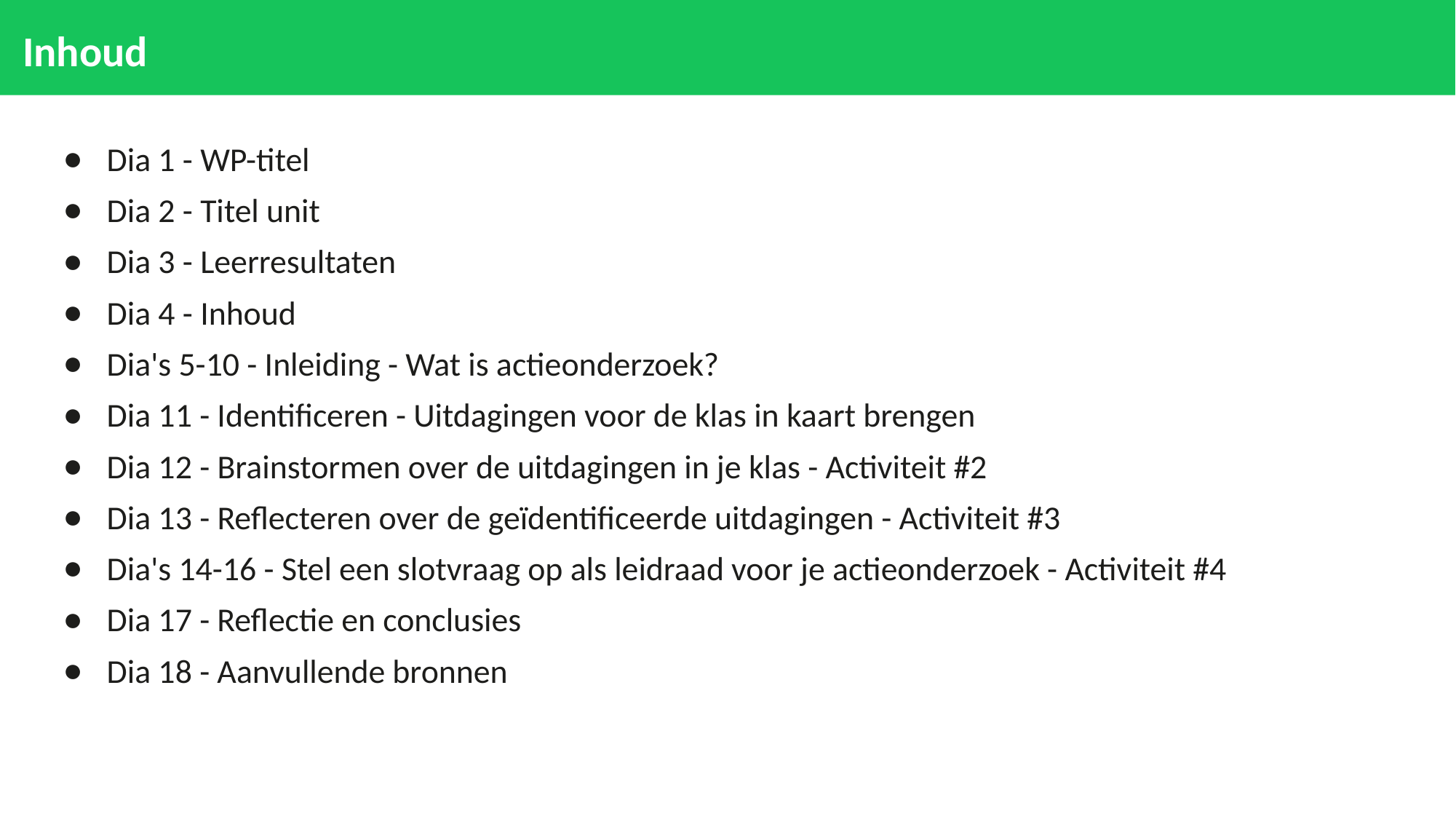

# Inhoud
Dia 1 - WP-titel
Dia 2 - Titel unit
Dia 3 - Leerresultaten
Dia 4 - Inhoud
Dia's 5-10 - Inleiding - Wat is actieonderzoek?
Dia 11 - Identificeren - Uitdagingen voor de klas in kaart brengen
Dia 12 - Brainstormen over de uitdagingen in je klas - Activiteit #2
Dia 13 - Reflecteren over de geïdentificeerde uitdagingen - Activiteit #3
Dia's 14-16 - Stel een slotvraag op als leidraad voor je actieonderzoek - Activiteit #4
Dia 17 - Reflectie en conclusies
Dia 18 - Aanvullende bronnen